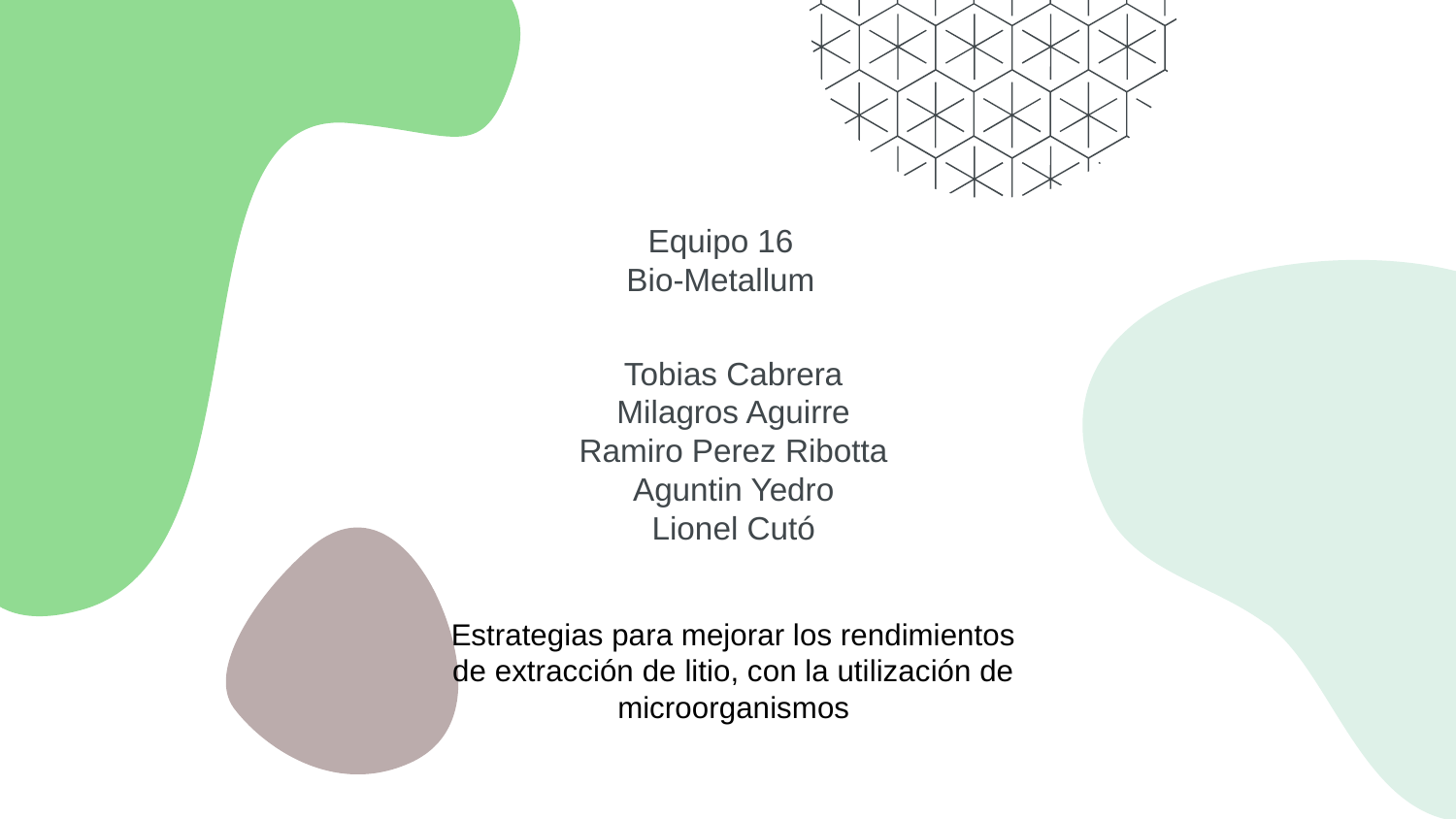

Equipo 16
Bio-Metallum
Tobias Cabrera
Milagros Aguirre
Ramiro Perez Ribotta
Aguntin Yedro
Lionel Cutó
Estrategias para mejorar los rendimientos de extracción de litio, con la utilización de microorganismos